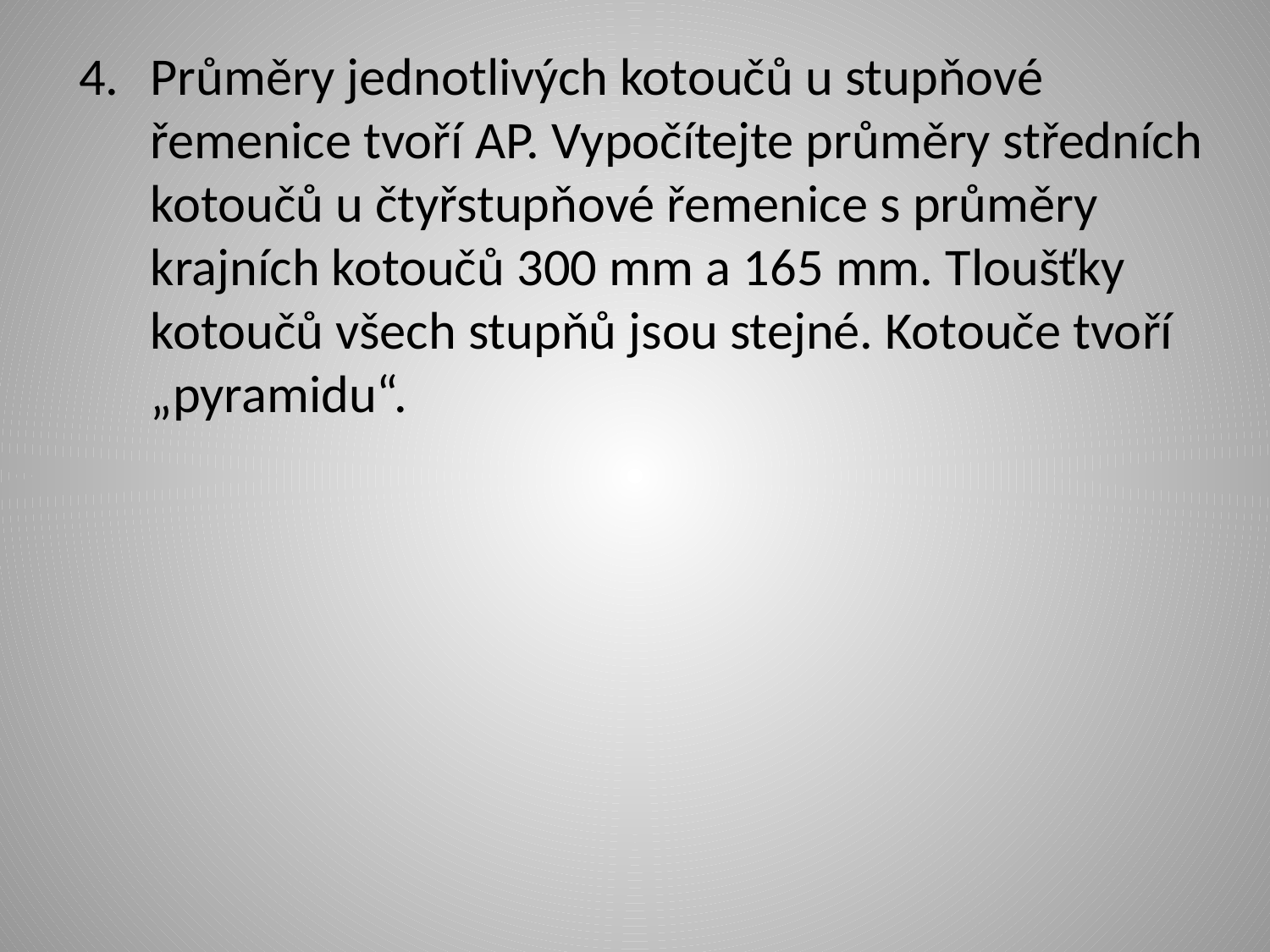

Průměry jednotlivých kotoučů u stupňové řemenice tvoří AP. Vypočítejte průměry středních kotoučů u čtyřstupňové řemenice s průměry krajních kotoučů 300 mm a 165 mm. Tloušťky kotoučů všech stupňů jsou stejné. Kotouče tvoří „pyramidu“.